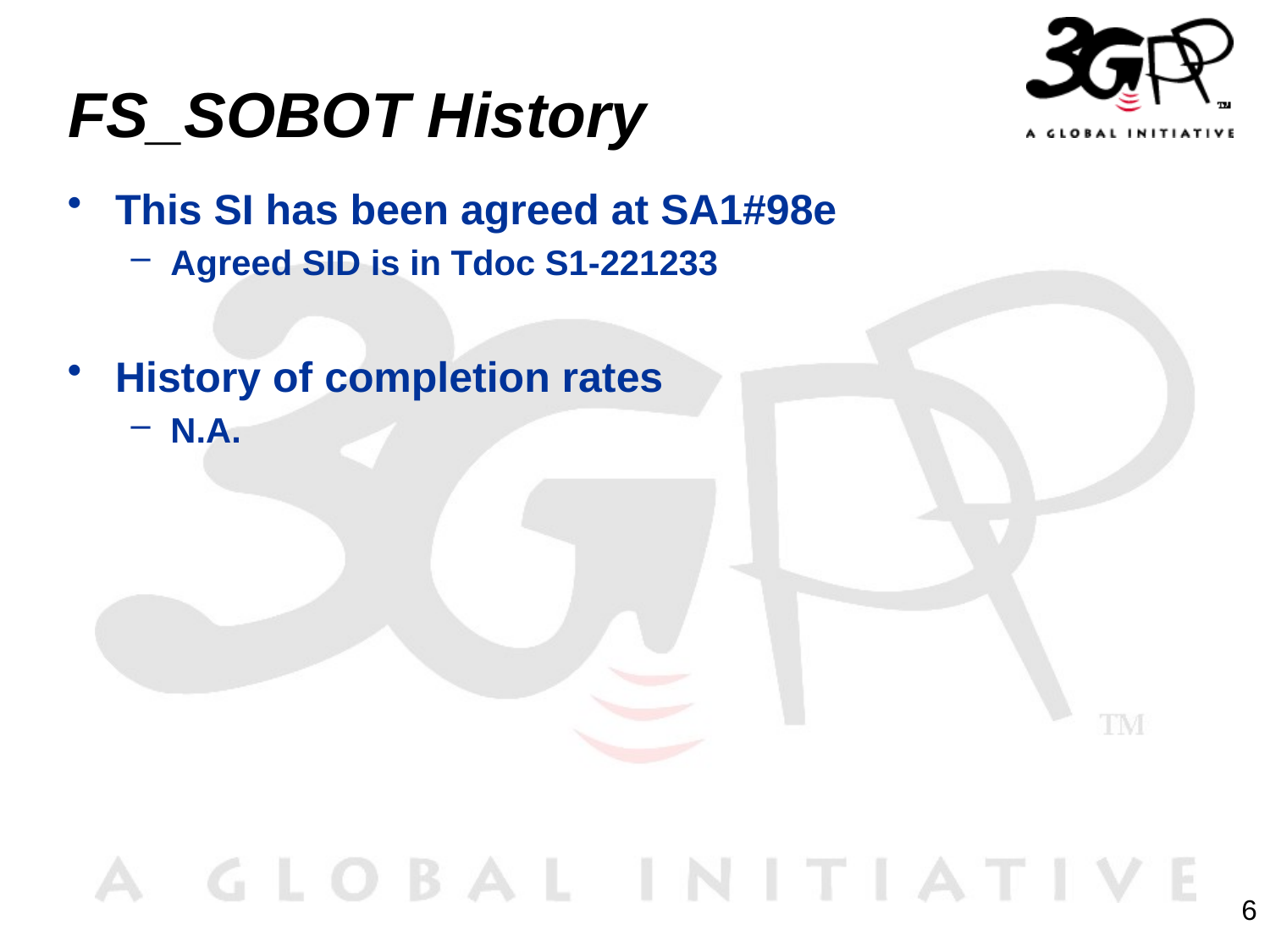

# FS_SOBOT History
This SI has been agreed at SA1#98e
Agreed SID is in Tdoc S1-221233

History of completion rates
N.A.
6